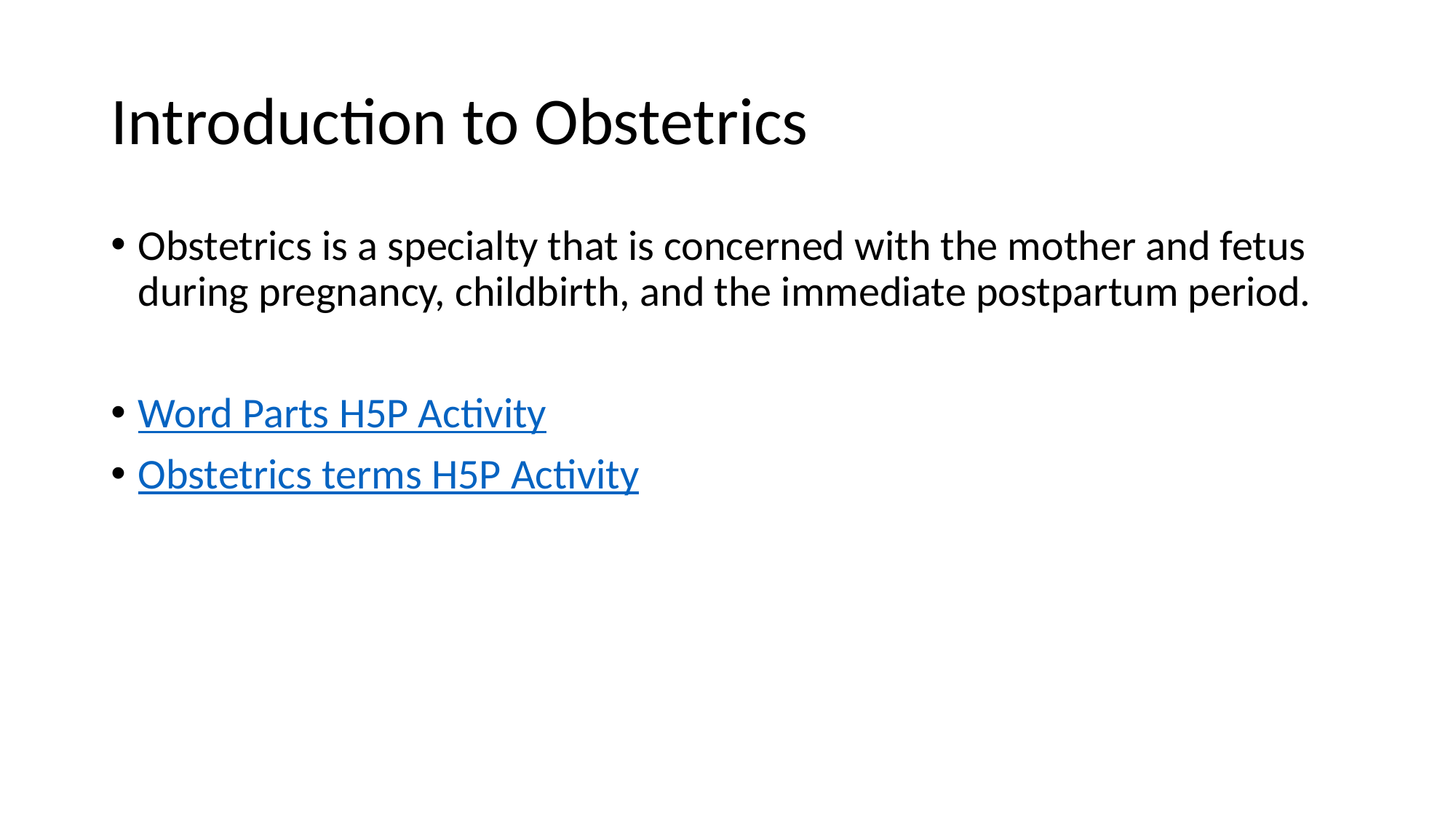

# Introduction to Obstetrics
Obstetrics is a specialty that is concerned with the mother and fetus during pregnancy, childbirth, and the immediate postpartum period.

Word Parts H5P Activity
Obstetrics terms H5P Activity